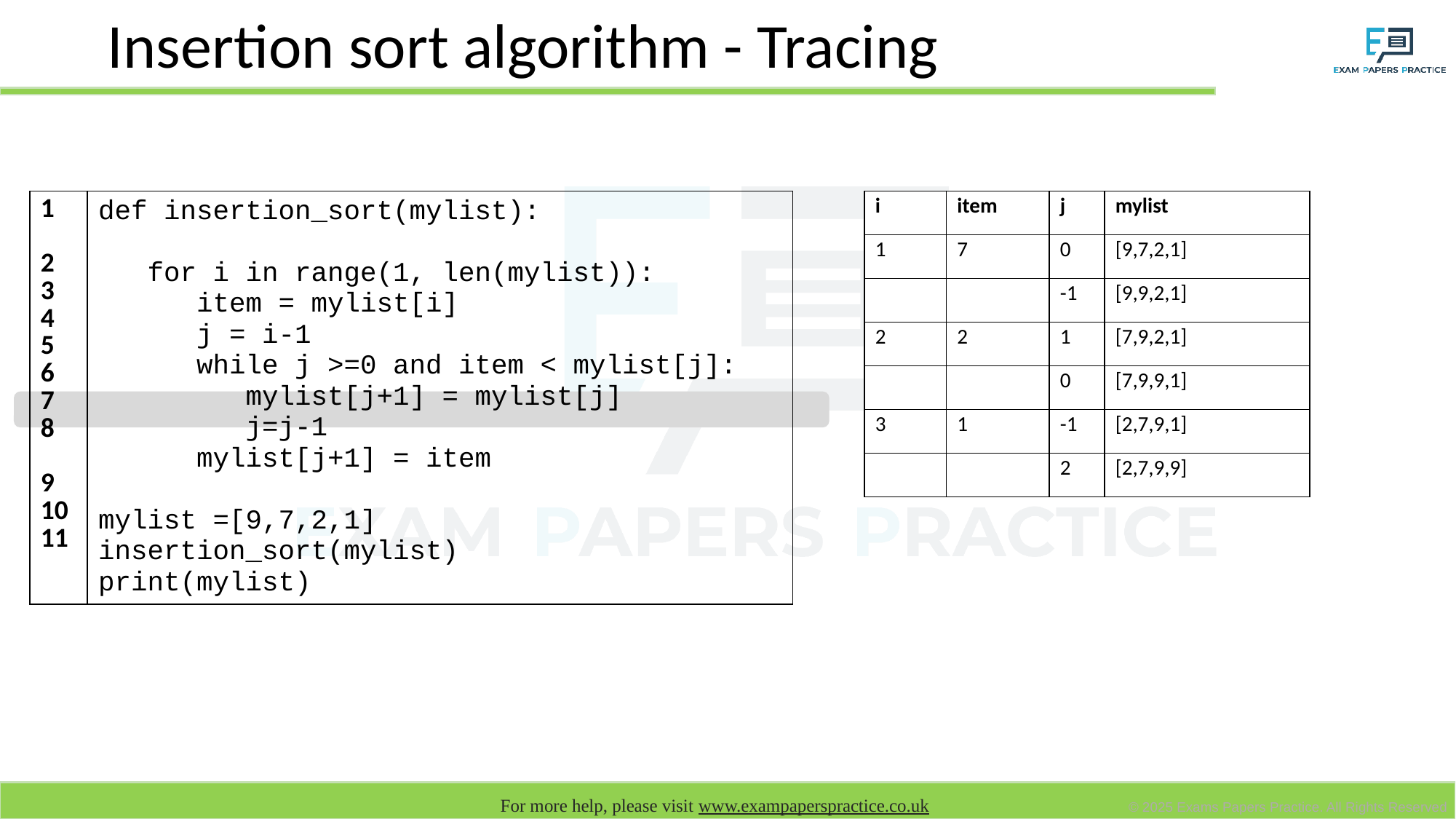

# Insertion sort algorithm - Tracing
| 1 2 3 4 5 6 7 8 9 10 11 | def insertion\_sort(mylist): for i in range(1, len(mylist)): item = mylist[i] j = i-1 while j >=0 and item < mylist[j]: mylist[j+1] = mylist[j] j=j-1 mylist[j+1] = item mylist =[9,7,2,1] insertion\_sort(mylist) print(mylist) |
| --- | --- |
| i | item | j | mylist |
| --- | --- | --- | --- |
| 1 | 7 | 0 | [9,7,2,1] |
|  |  | -1 | [9,9,2,1] |
| 2 | 2 | 1 | [7,9,2,1] |
|  |  | 0 | [7,9,9,1] |
| 3 | 1 | -1 | [2,7,9,1] |
|  |  | 2 | [2,7,9,9] |